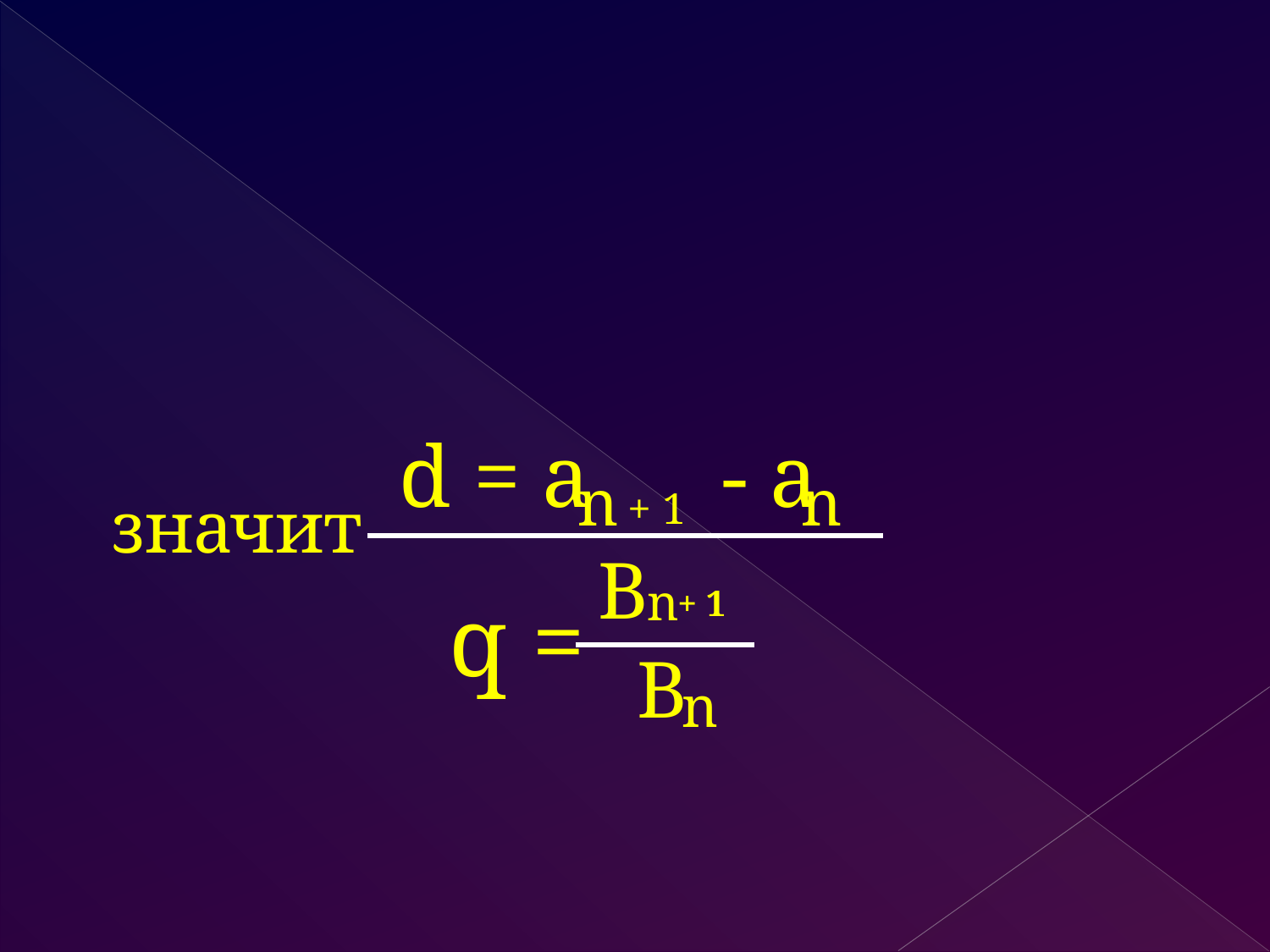

a
a
n
=
+ d
n
+ 1
q
=
B
B
n
+ 1
n

, где         0,
q
≠
≠ 0,
B
1
d = a      - a
n
+ 1
n
значит
B
n
+ 1
q =
B
n